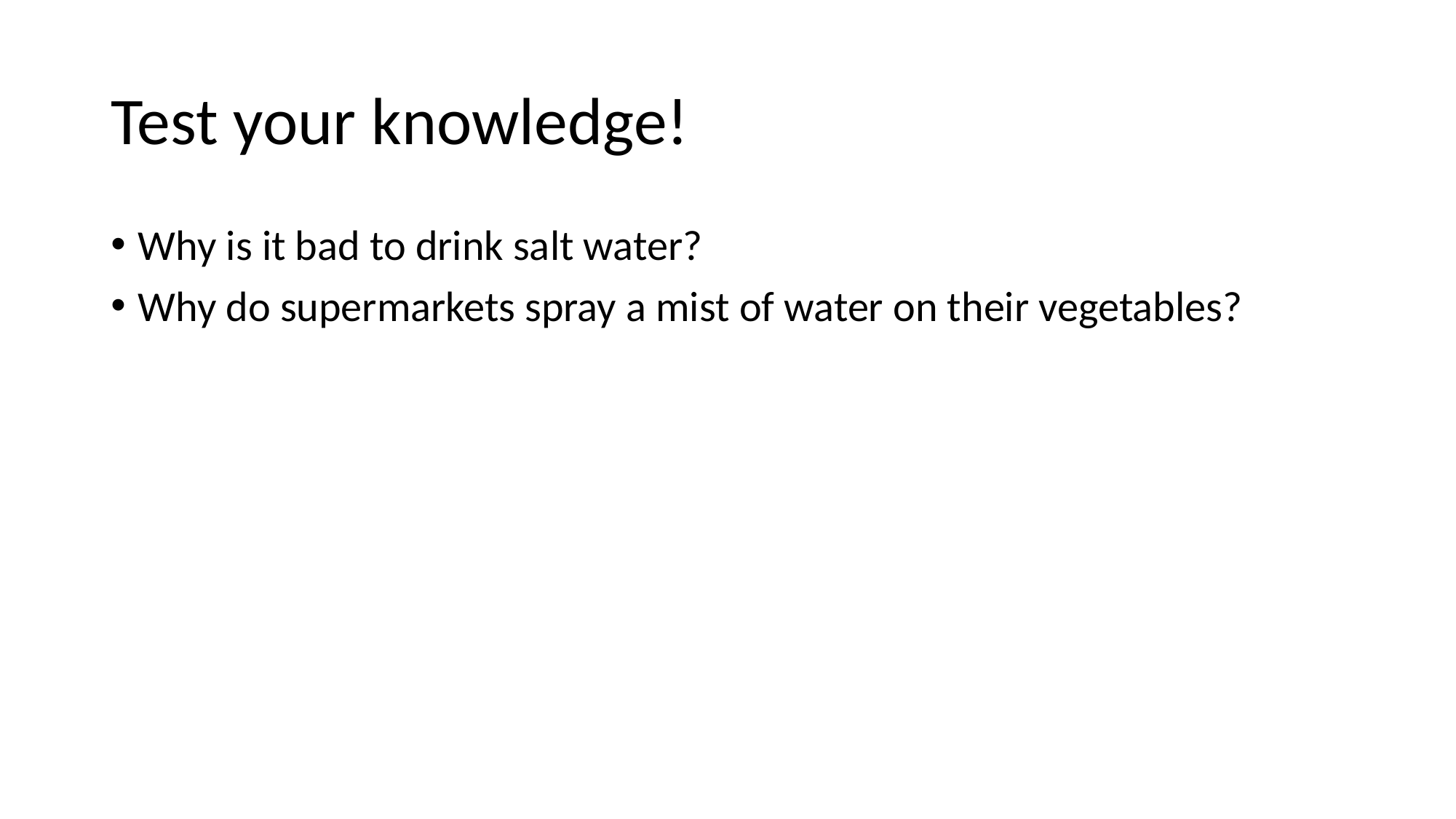

# Test your knowledge!
Why is it bad to drink salt water?
Why do supermarkets spray a mist of water on their vegetables?